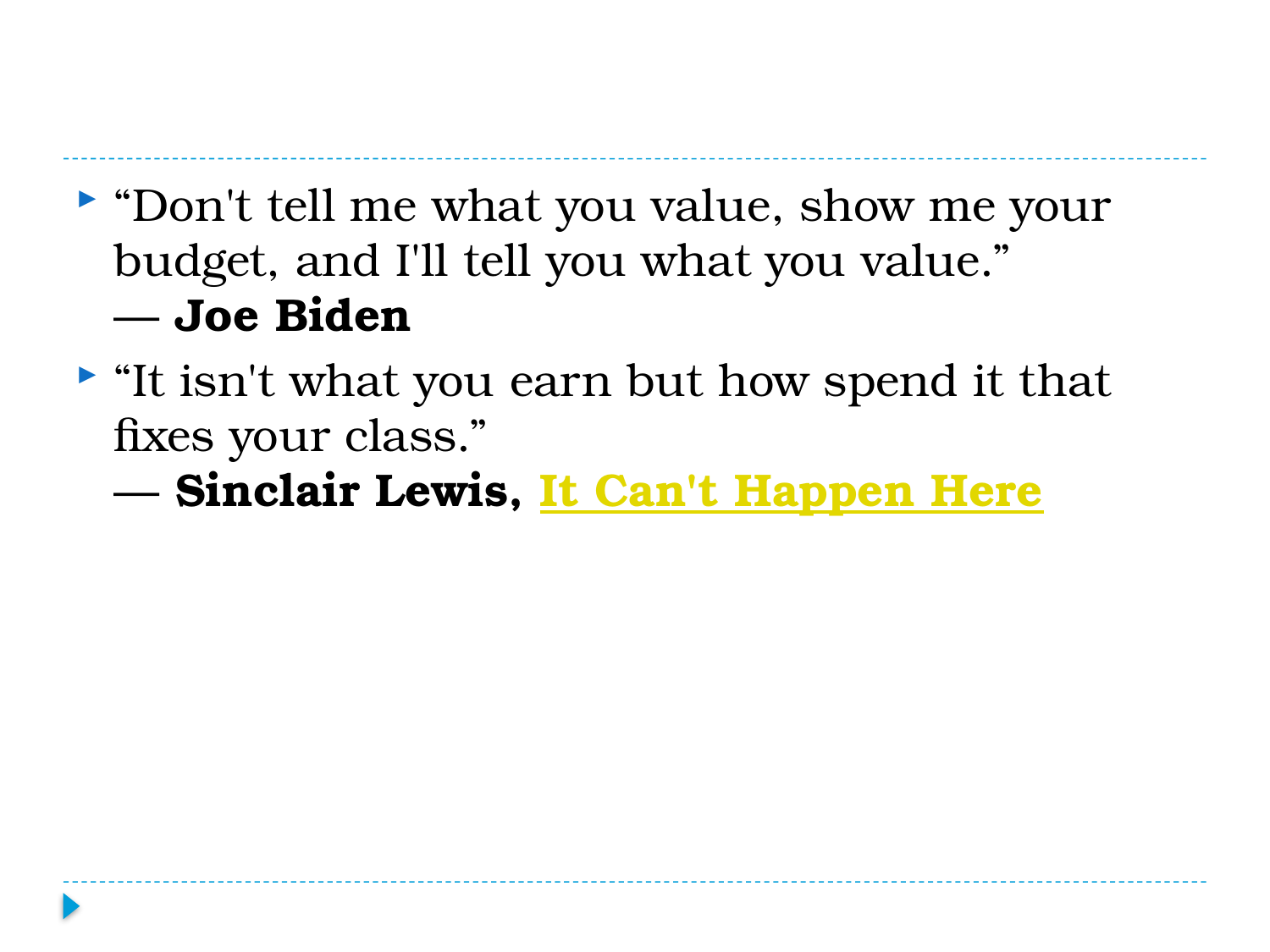

#
“Don't tell me what you value, show me your budget, and I'll tell you what you value.”
― Joe Biden
“It isn't what you earn but how spend it that fixes your class.”
― Sinclair Lewis, It Can't Happen Here